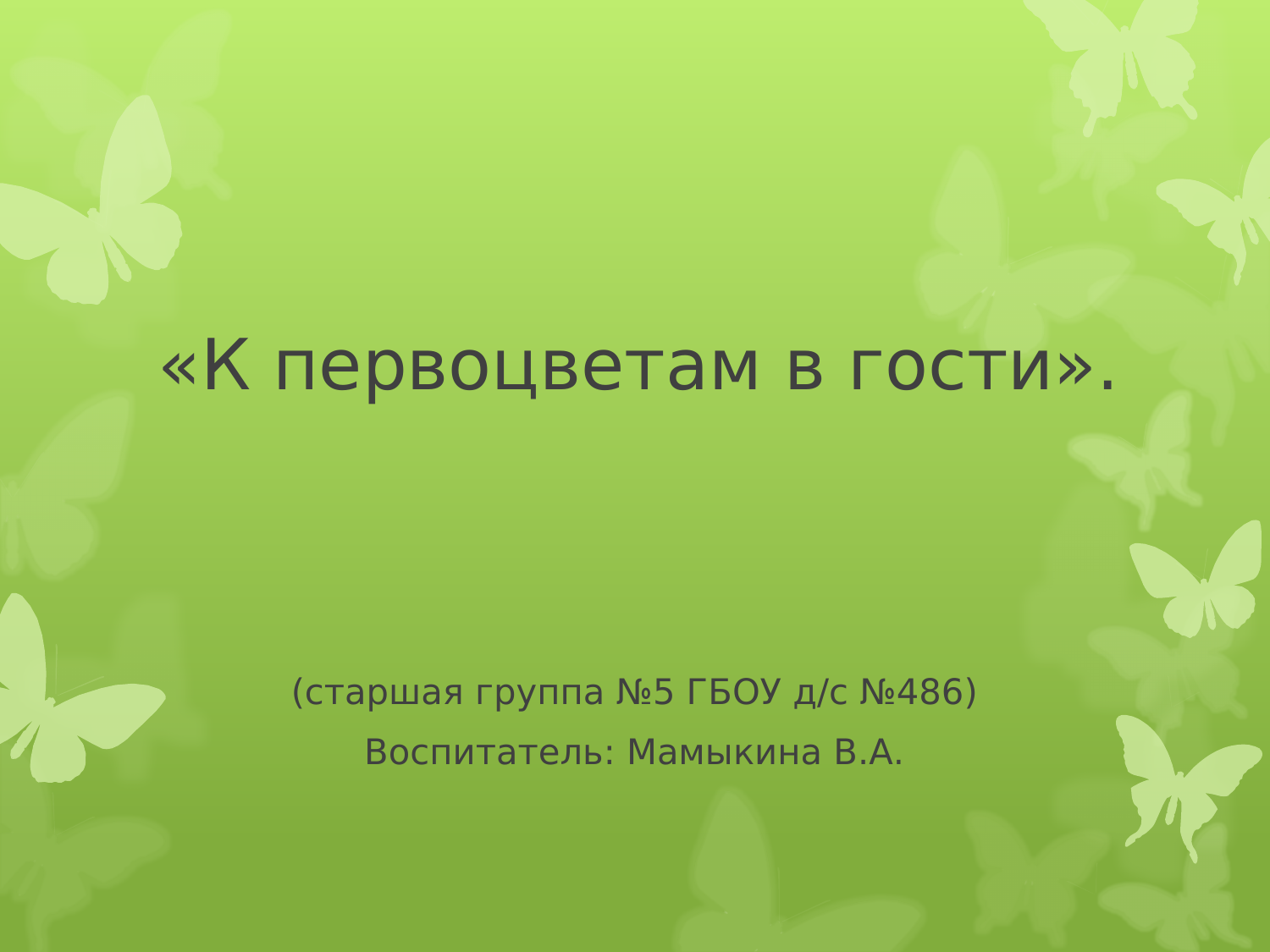

# «К первоцветам в гости».
(старшая группа №5 ГБОУ д/с №486)
Воспитатель: Мамыкина В.А.